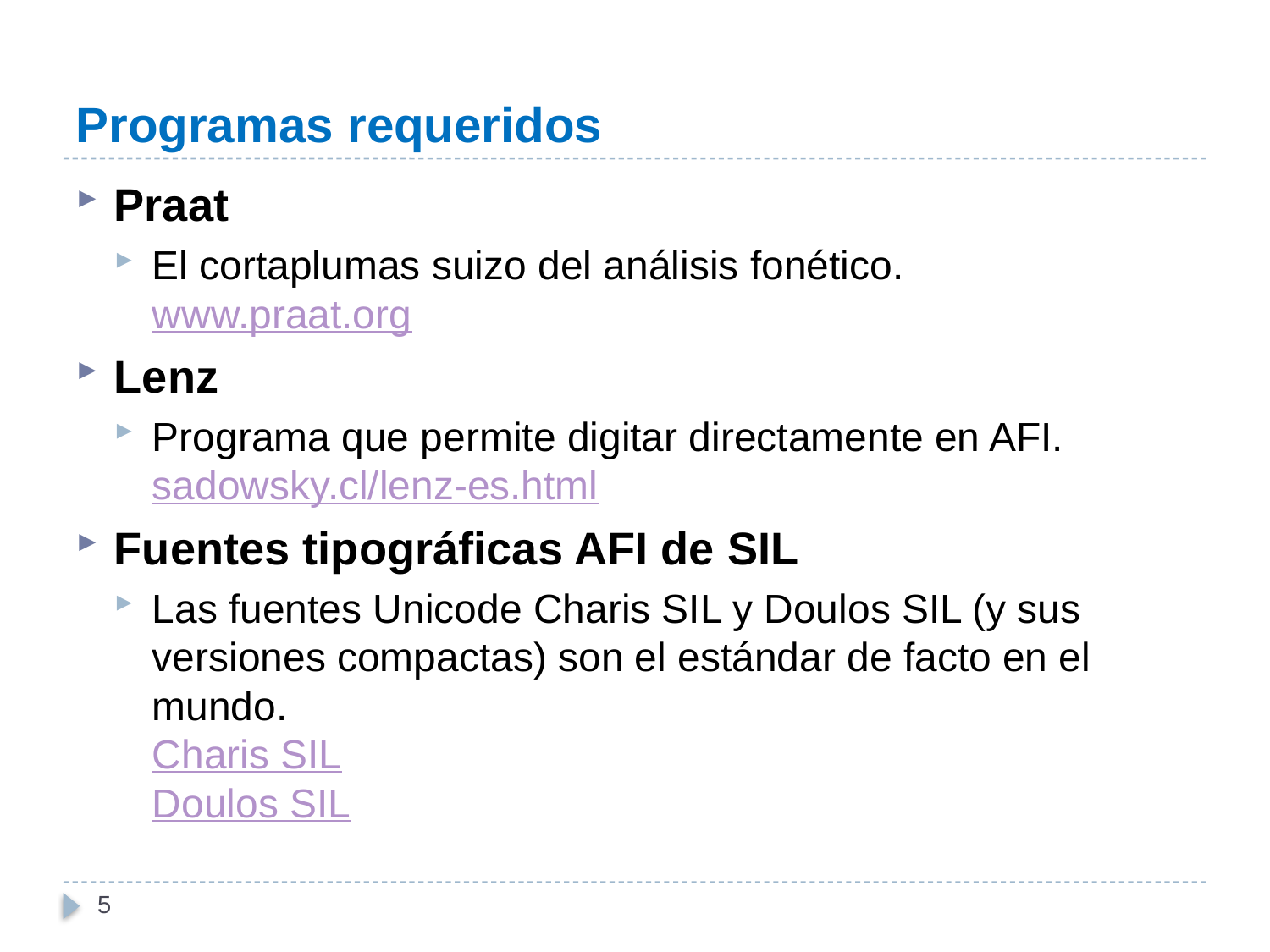

# Programas requeridos
Praat
El cortaplumas suizo del análisis fonético.
www.praat.org
Lenz
Programa que permite digitar directamente en AFI.
sadowsky.cl/lenz-es.html
Fuentes tipográficas AFI de SIL
Las fuentes Unicode Charis SIL y Doulos SIL (y sus versiones compactas) son el estándar de facto en el mundo.
Charis SIL
Doulos SIL

5